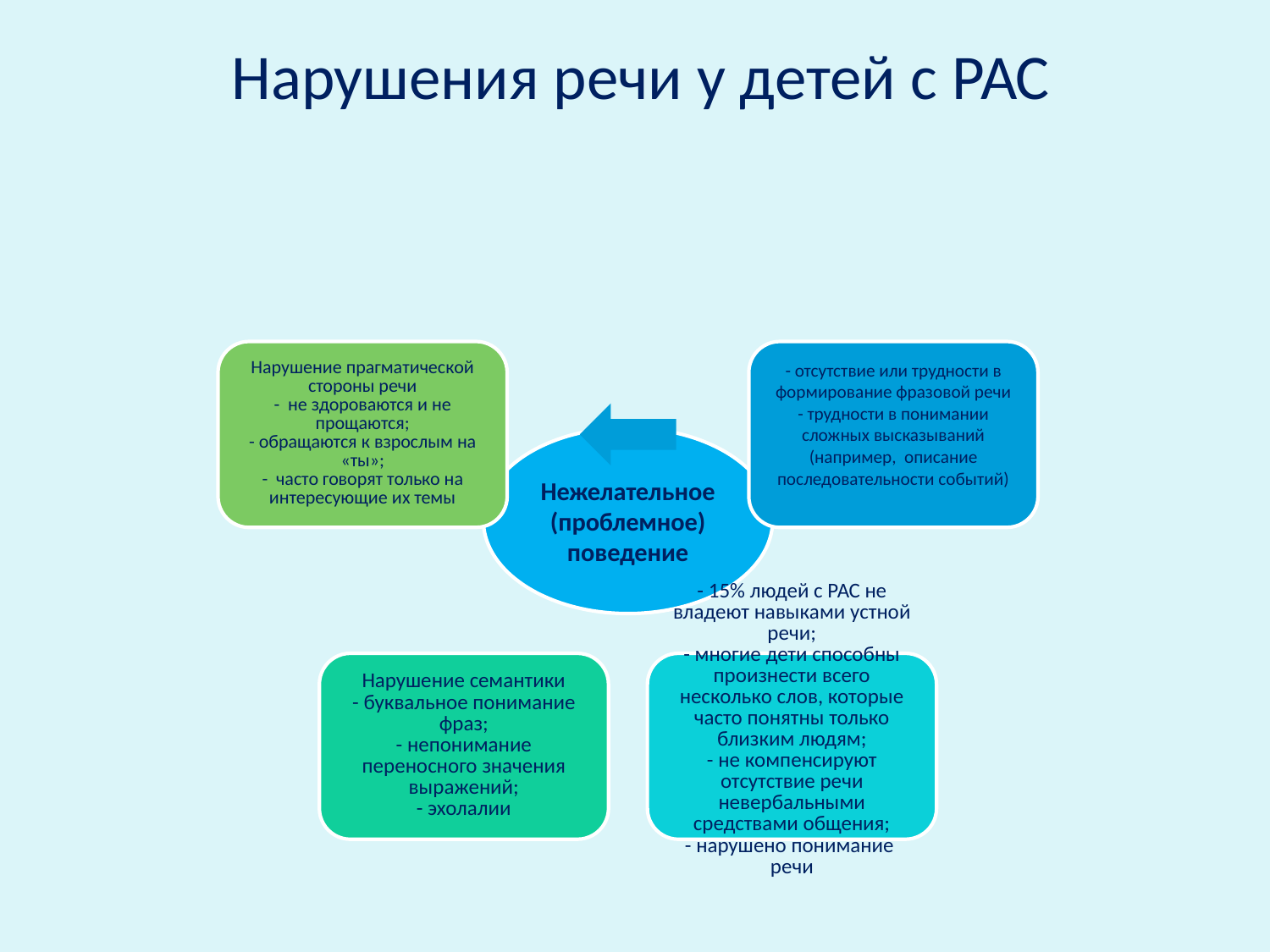

# Нарушения речи у детей с РАС
Нежелательное (проблемное) поведение
- отсутствие или трудности в формирование фразовой речи
- трудности в понимании сложных высказываний (например,  описание последовательности событий)
- 15% людей с РАС не владеют навыками устной речи;
- многие дети способны произнести всего несколько слов, которые часто понятны только близким людям;
- не компенсируют отсутствие речи невербальными средствами общения;
- нарушено понимание  речи
Нарушение семантики
- буквальное понимание фраз;
- непонимание переносного значения выражений;
- эхолалии
Нарушение прагматической стороны речи
-  не здороваются и не прощаются;
- обращаются к взрослым на «ты»;
-  часто говорят только на интересующие их темы